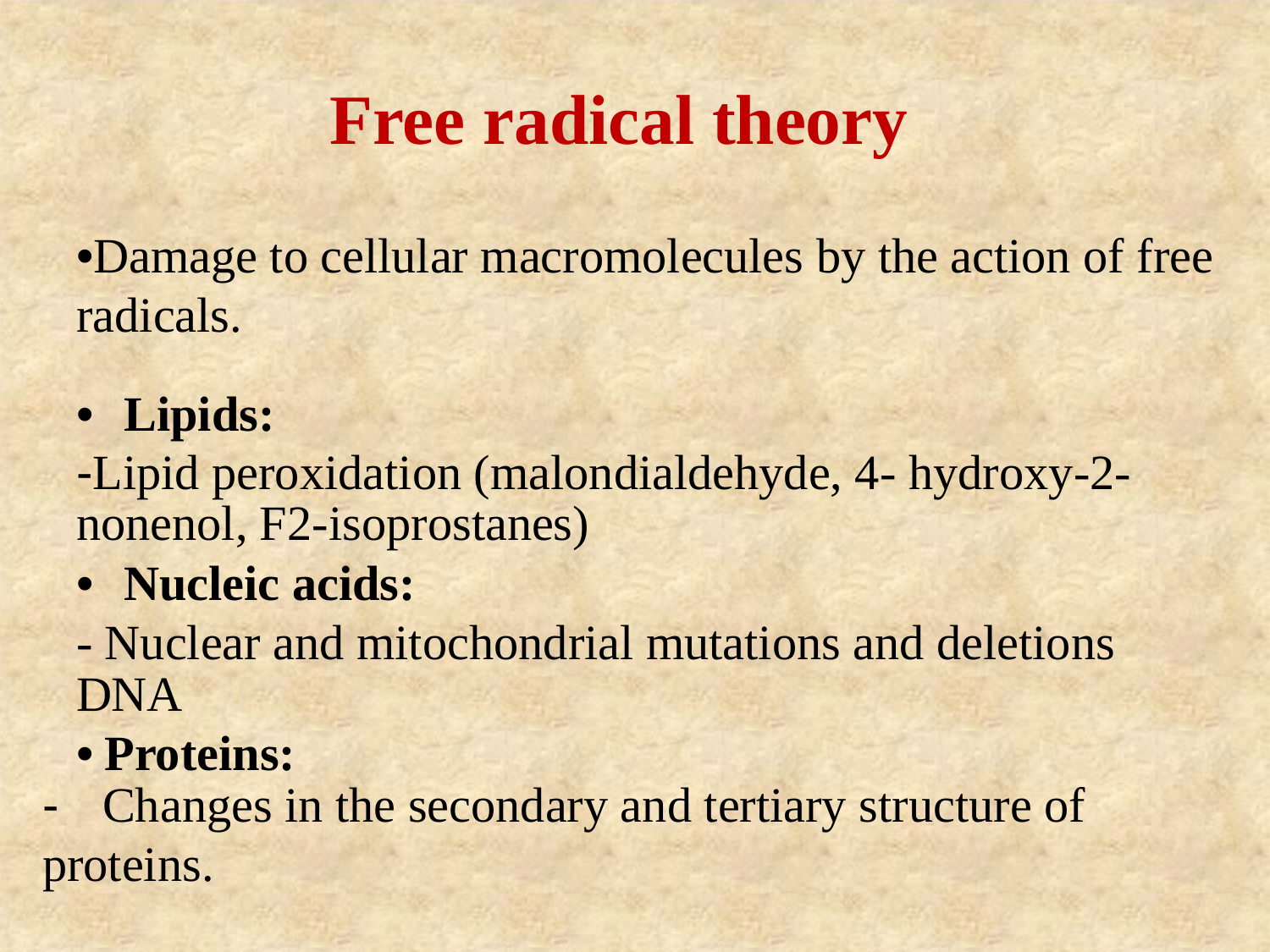

Free radical theory
•Damage to cellular macromolecules by the action of free radicals.

• Lipids:
-Lipid peroxidation (malondialdehyde, 4- hydroxy-2-nonenol, F2-isoprostanes)
• Nucleic acids:
- Nuclear and mitochondrial mutations and deletions DNA
• Proteins:

-  Changes in the secondary and tertiary structure of proteins.